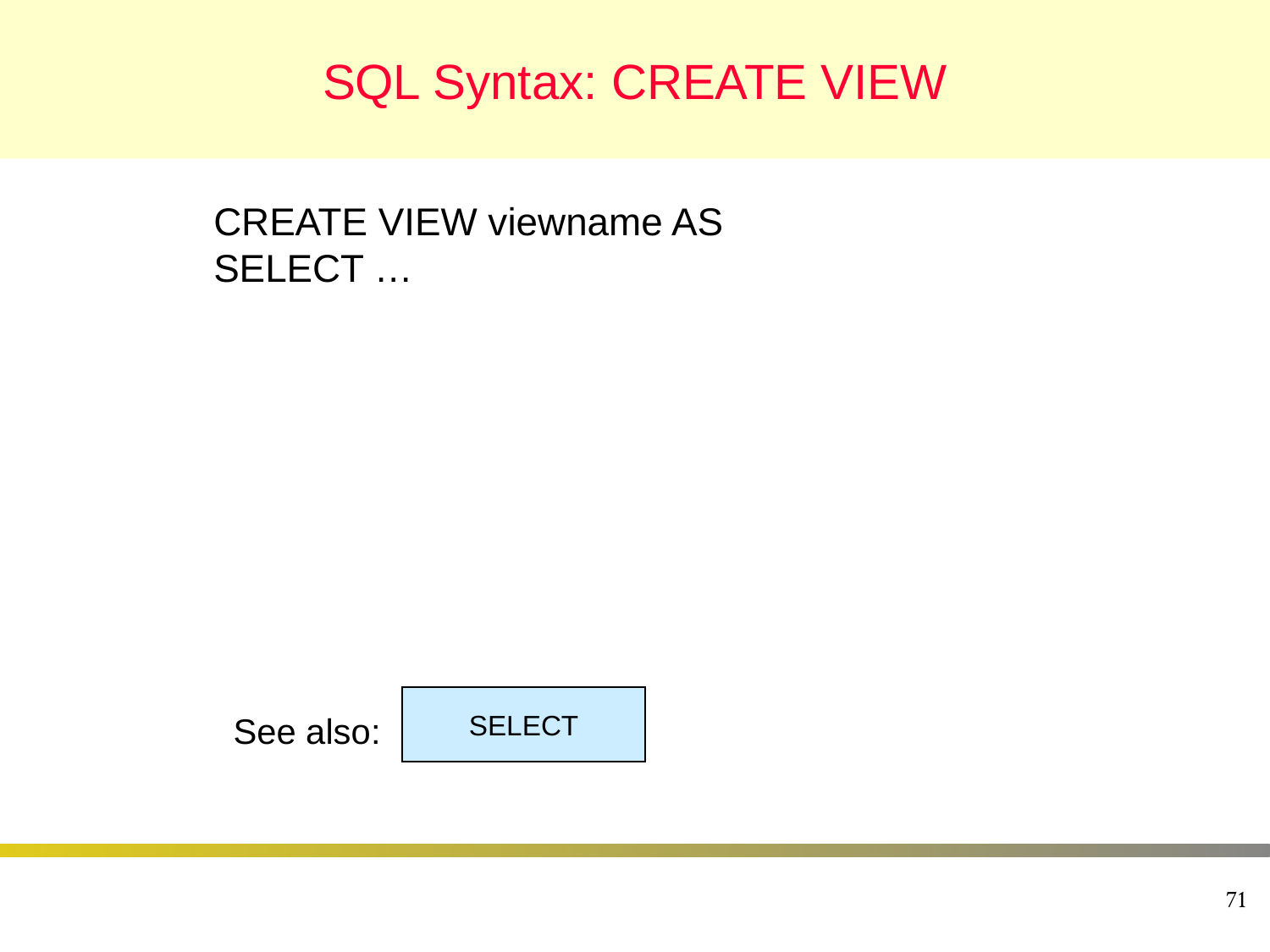

# SQL Syntax: CREATE VIEW
CREATE VIEW viewname AS
SELECT …
SELECT
See also:
71